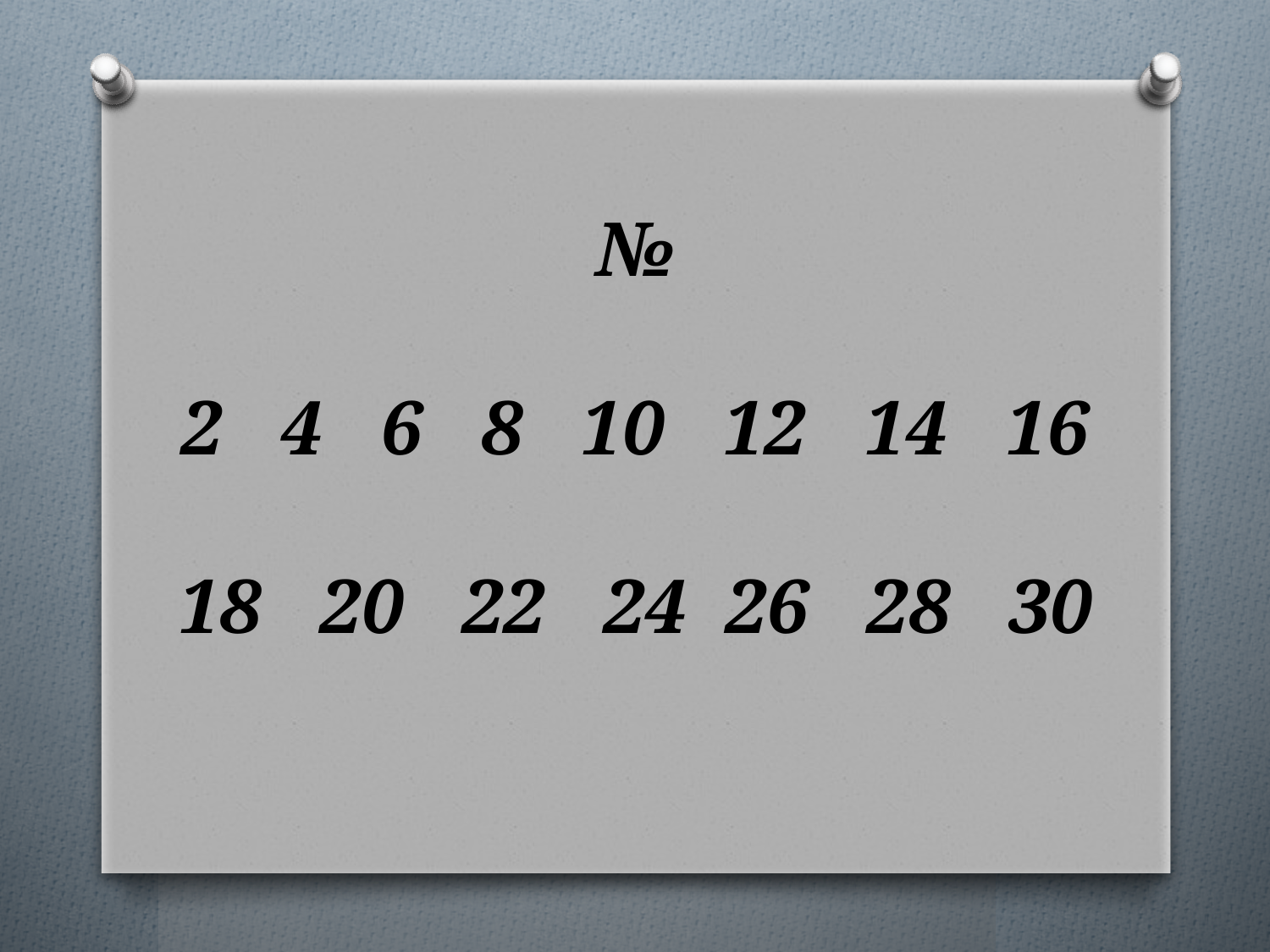

# № 2   4   6   8   10   12   14   16 18   20   22   24  26   28   30